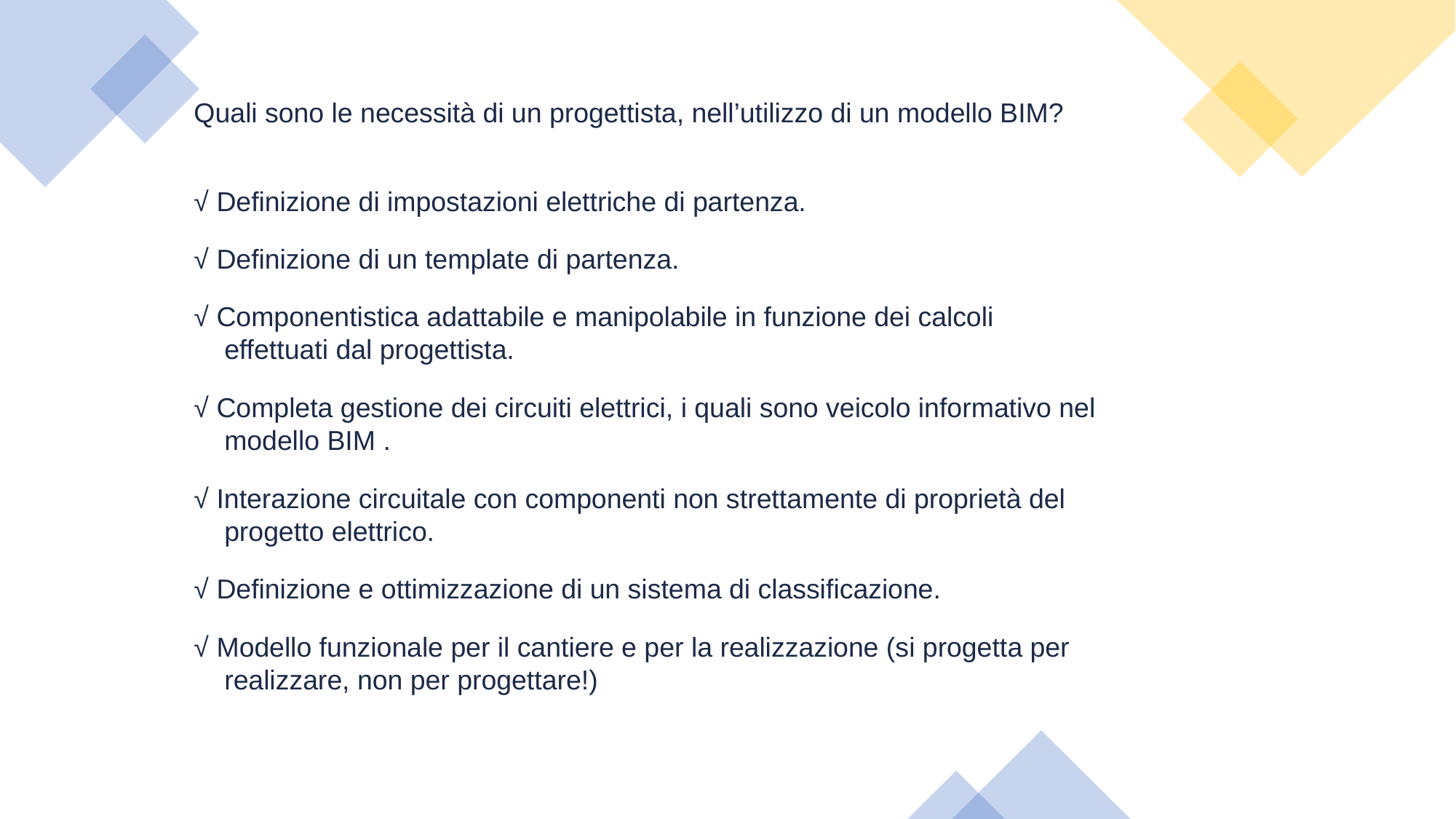

Quali sono le necessità di un progettista, nell’utilizzo di un modello BIM?
√ Definizione di impostazioni elettriche di partenza.
√ Definizione di un template di partenza.
√ Componentistica adattabile e manipolabile in funzione dei calcoli
    effettuati dal progettista.
√ Completa gestione dei circuiti elettrici, i quali sono veicolo informativo nel
    modello BIM .
√ Interazione circuitale con componenti non strettamente di proprietà del
    progetto elettrico.
√ Definizione e ottimizzazione di un sistema di classificazione.
√ Modello funzionale per il cantiere e per la realizzazione (si progetta per
    realizzare, non per progettare!)